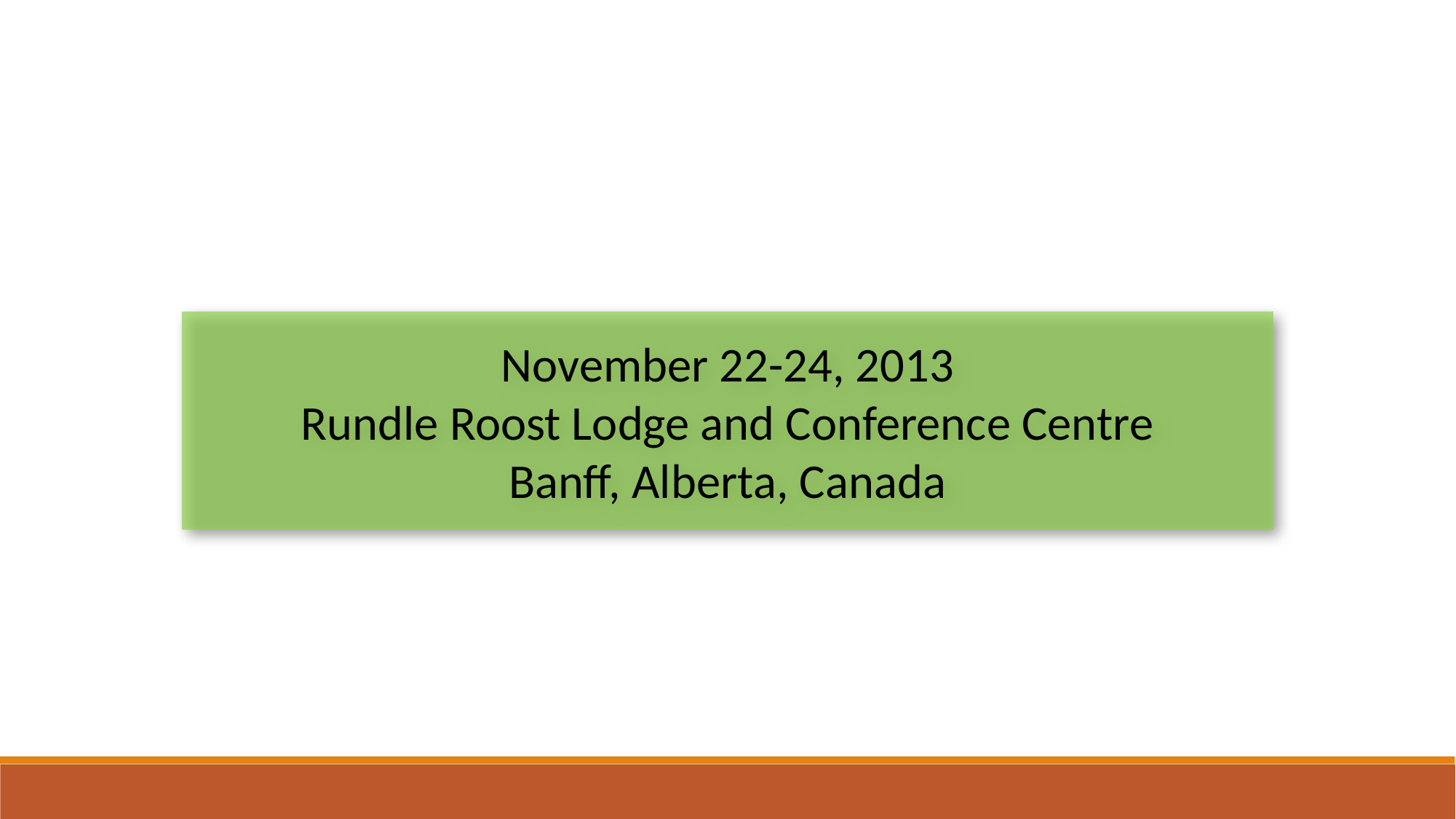

November 22-24, 2013
Rundle Roost Lodge and Conference Centre
Banff, Alberta, Canada